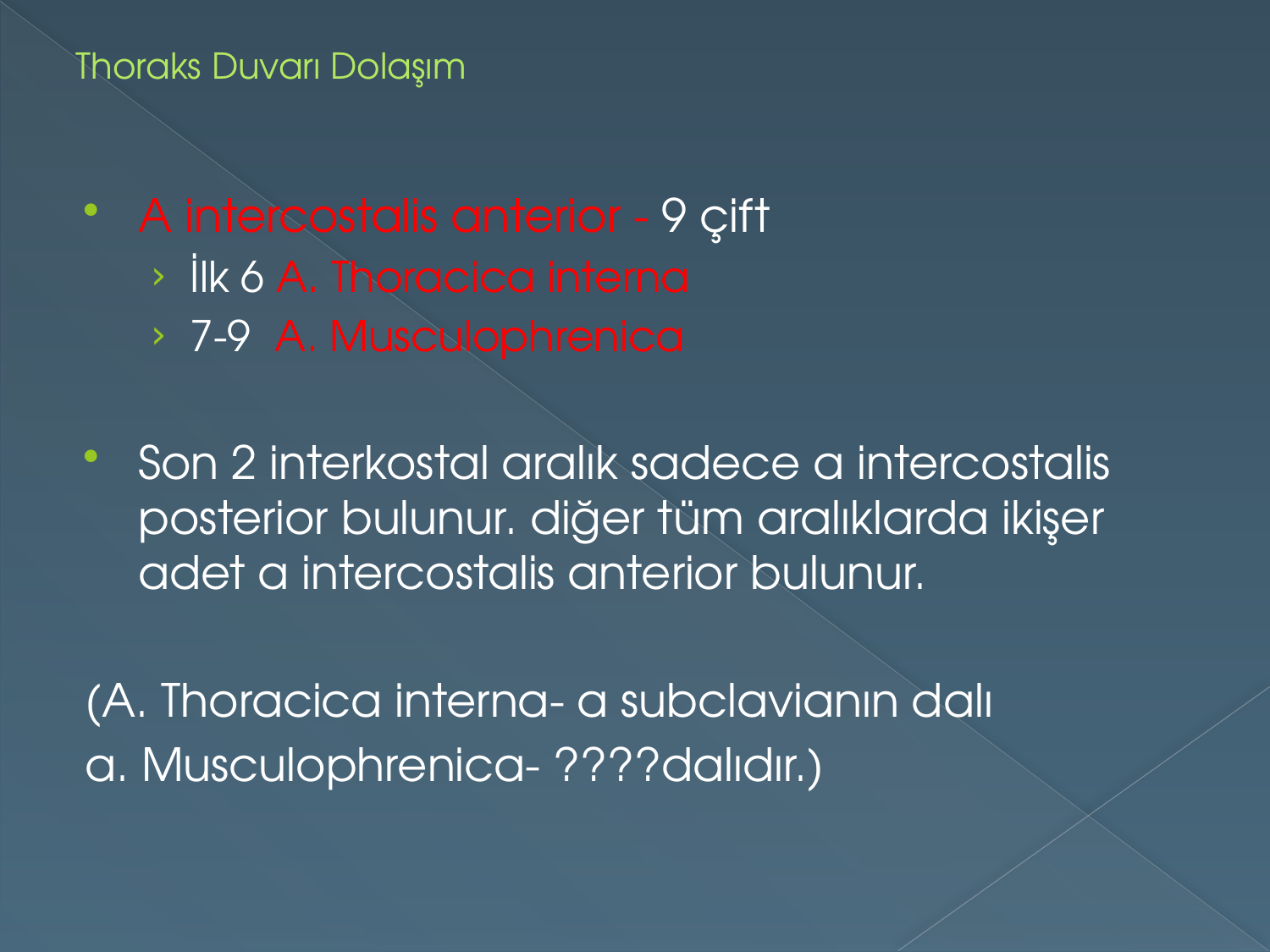

# Thoraks Duvarı Dolaşım

A intercostalis anterior - 9 çift
İlk 6 A. Thoracica interna
7-9  A. Musculophrenica

Son 2 interkostal aralık sadece a intercostalis posterior bulunur. diğer tüm aralıklarda ikişer adet a intercostalis anterior bulunur.

(A. Thoracica interna- a subclavianın dalı
a. Musculophrenica- ????dalıdır.)